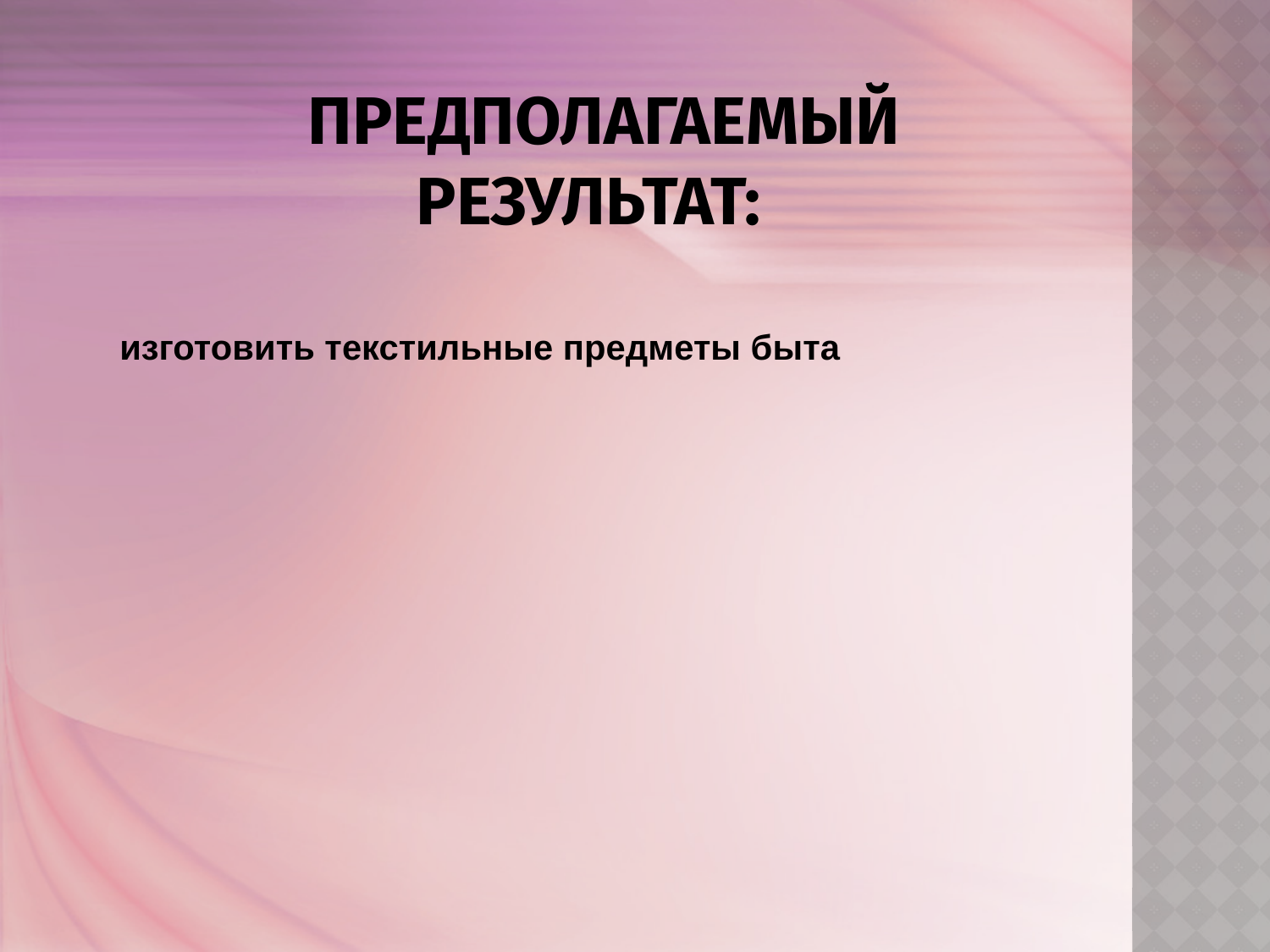

# предполагаемый результат:
  изготовить текстильные предметы быта